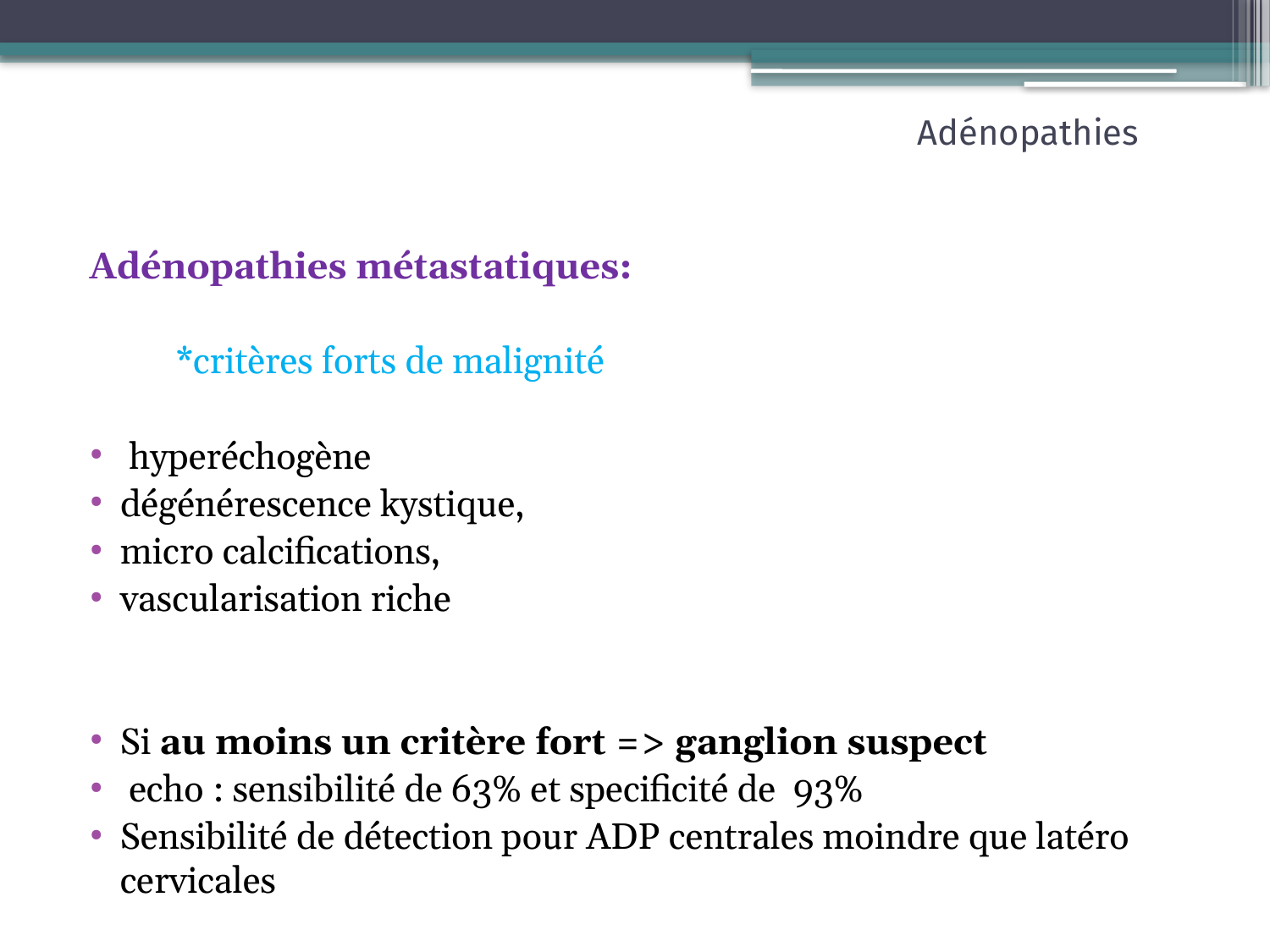

Adénopathies
#
Adénopathies métastatiques:

          *critères forts de malignité

 hyperéchogène
dégénérescence kystique,
micro calcifications,
vascularisation riche

Si au moins un critère fort => ganglion suspect
 echo : sensibilité de 63% et specificité de  93%
Sensibilité de détection pour ADP centrales moindre que latéro cervicales